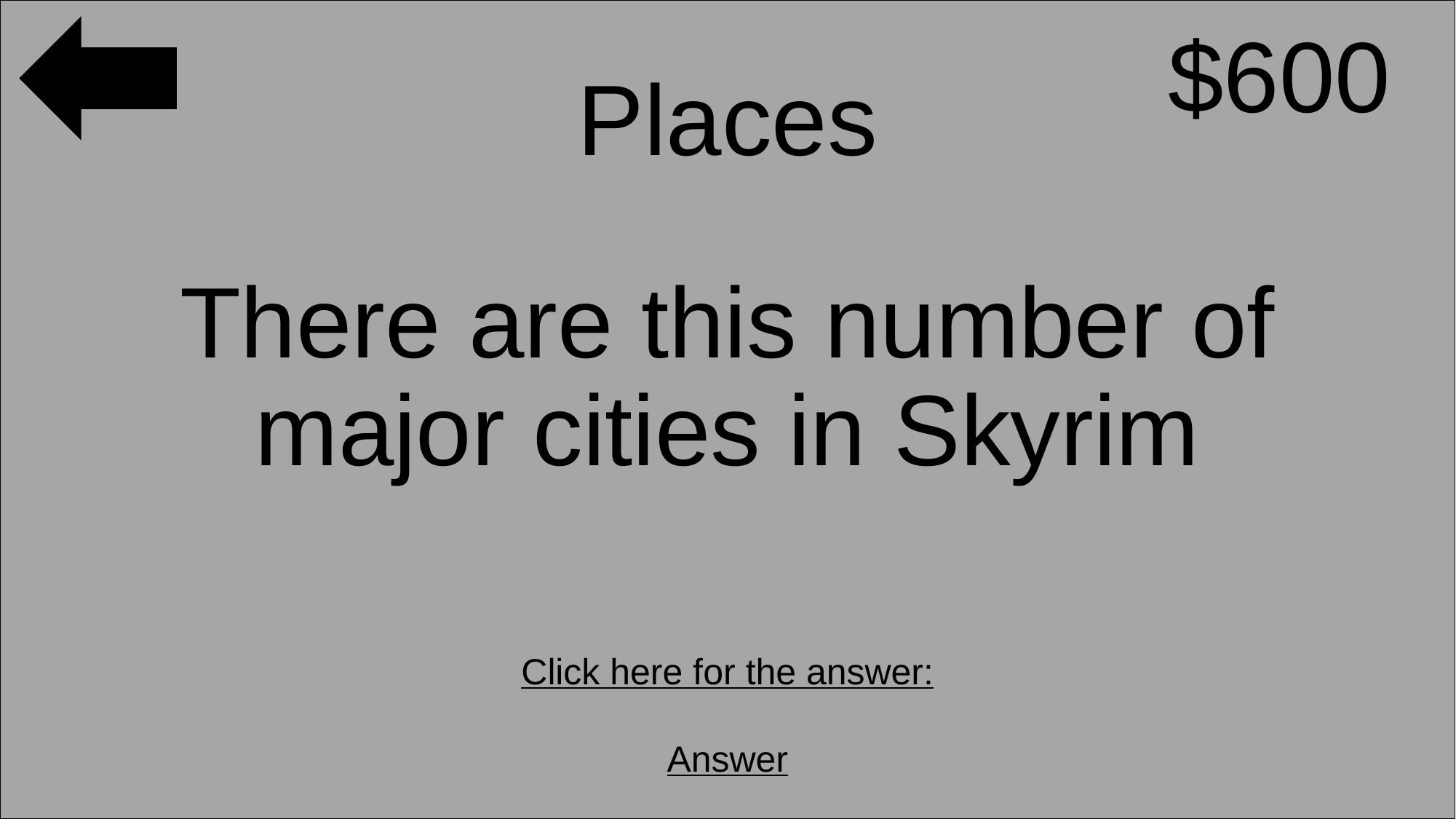

$600

#
Places

There are this number of major cities in Skyrim

Click here for the answer:

Answer